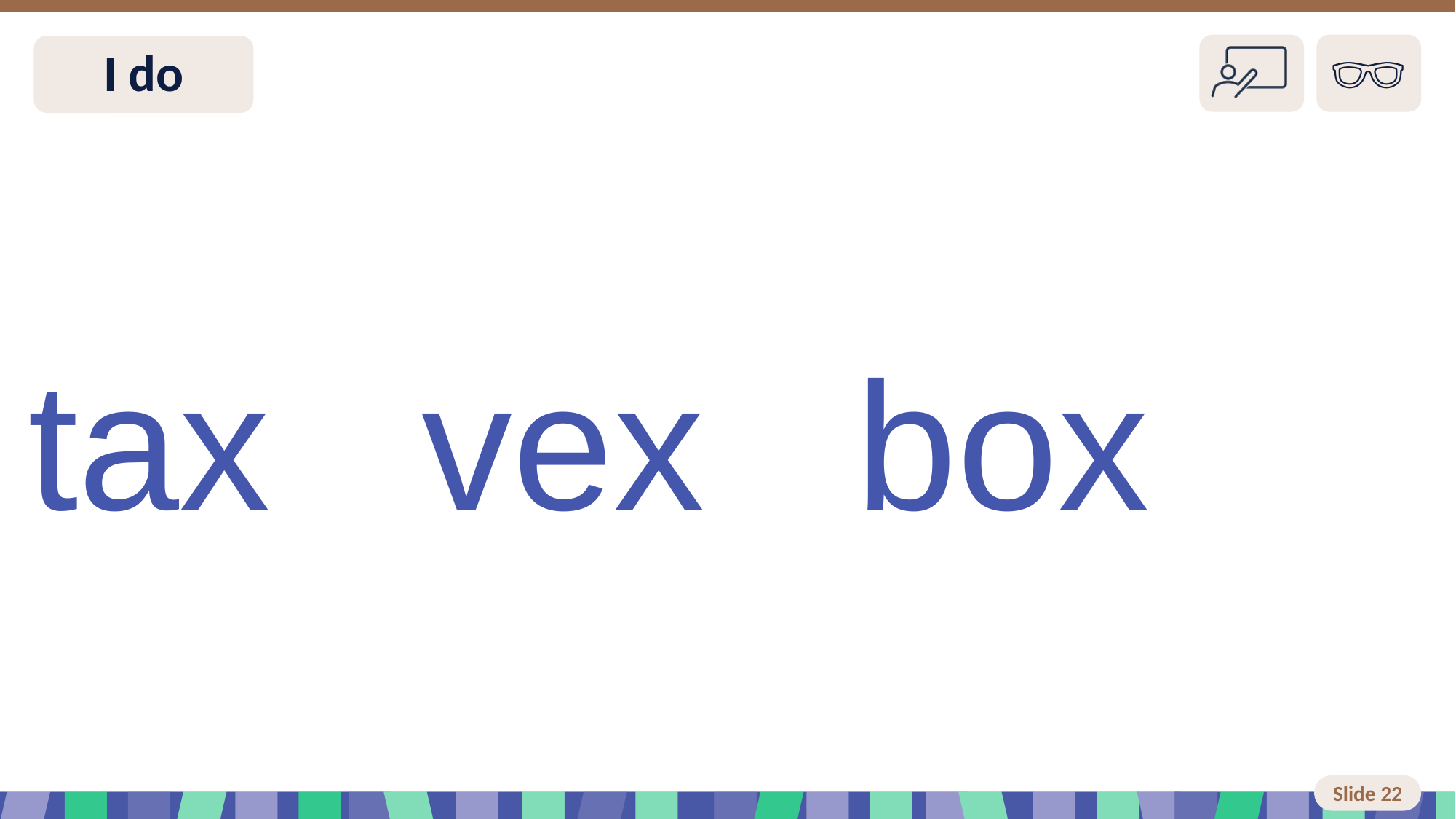

# Slide 22 I do
tax   vex   box